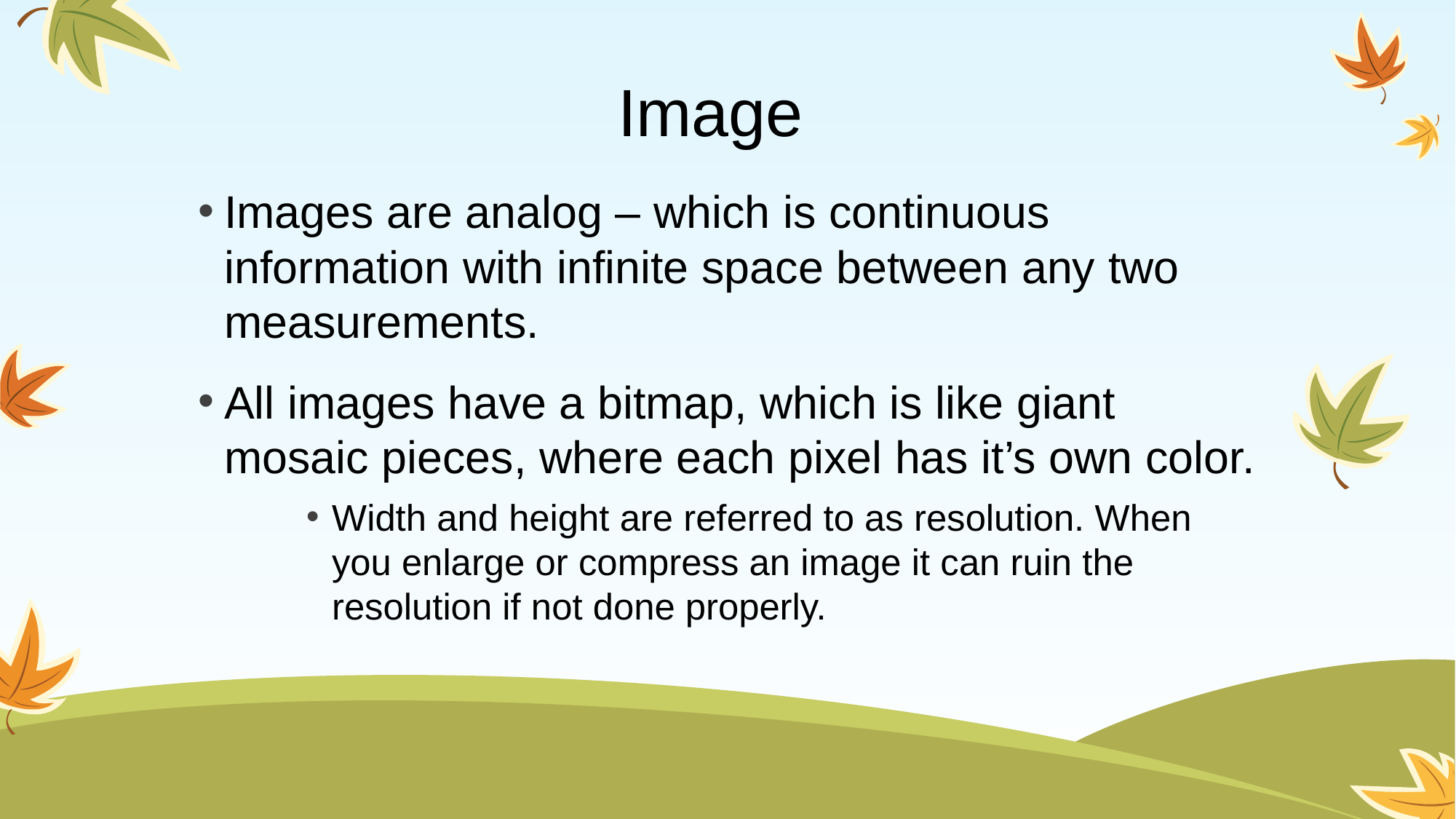

# Image
Images are analog – which is continuous information with infinite space between any two measurements.
All images have a bitmap, which is like giant mosaic pieces, where each pixel has it’s own color.
Width and height are referred to as resolution. When you enlarge or compress an image it can ruin the resolution if not done properly.